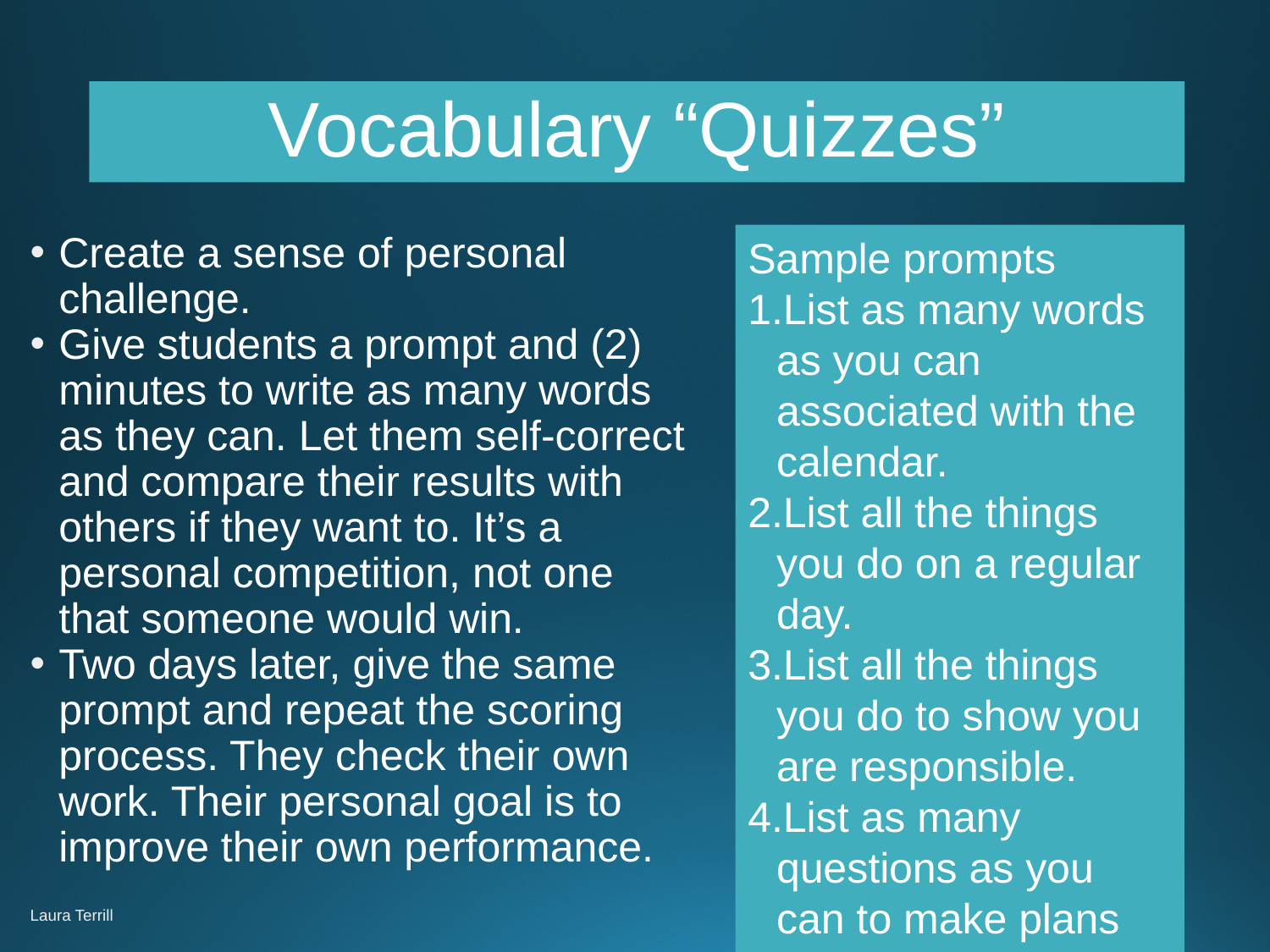

# Vocabulary “Quizzes”
Create a sense of personal challenge.
Give students a prompt and (2) minutes to write as many words as they can. Let them self-correct and compare their results with others if they want to. It’s a personal competition, not one that someone would win.
Two days later, give the same prompt and repeat the scoring process. They check their own work. Their personal goal is to improve their own performance.

Sample prompts
List as many words as you can associated with the calendar.
List all the things you do on a regular day.
List all the things you do to show you are responsible.
List as many questions as you can to make plans with someone.
Laura Terrill